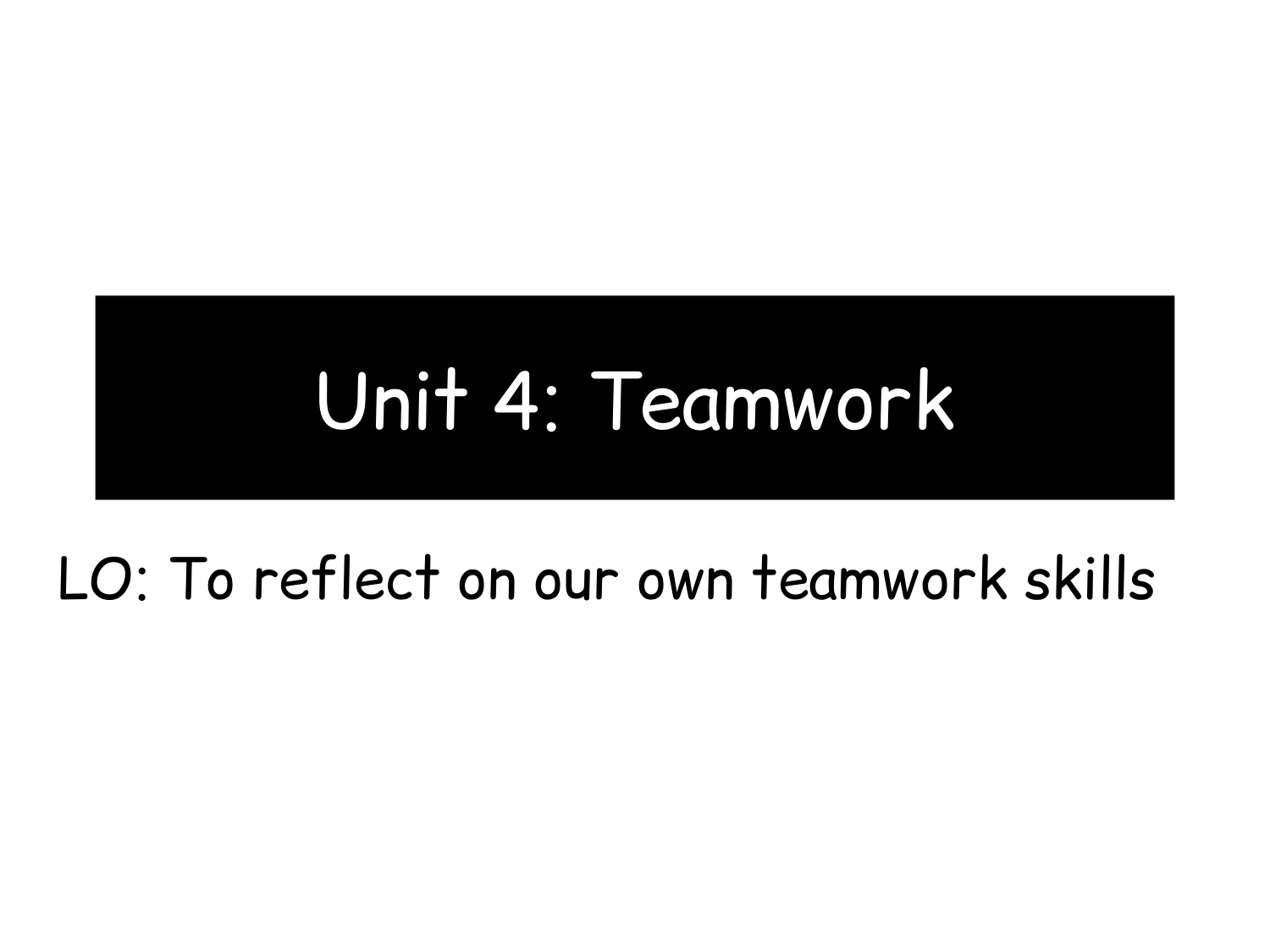

# Unit 4: Teamwork
LO: To reflect on our own teamwork skills